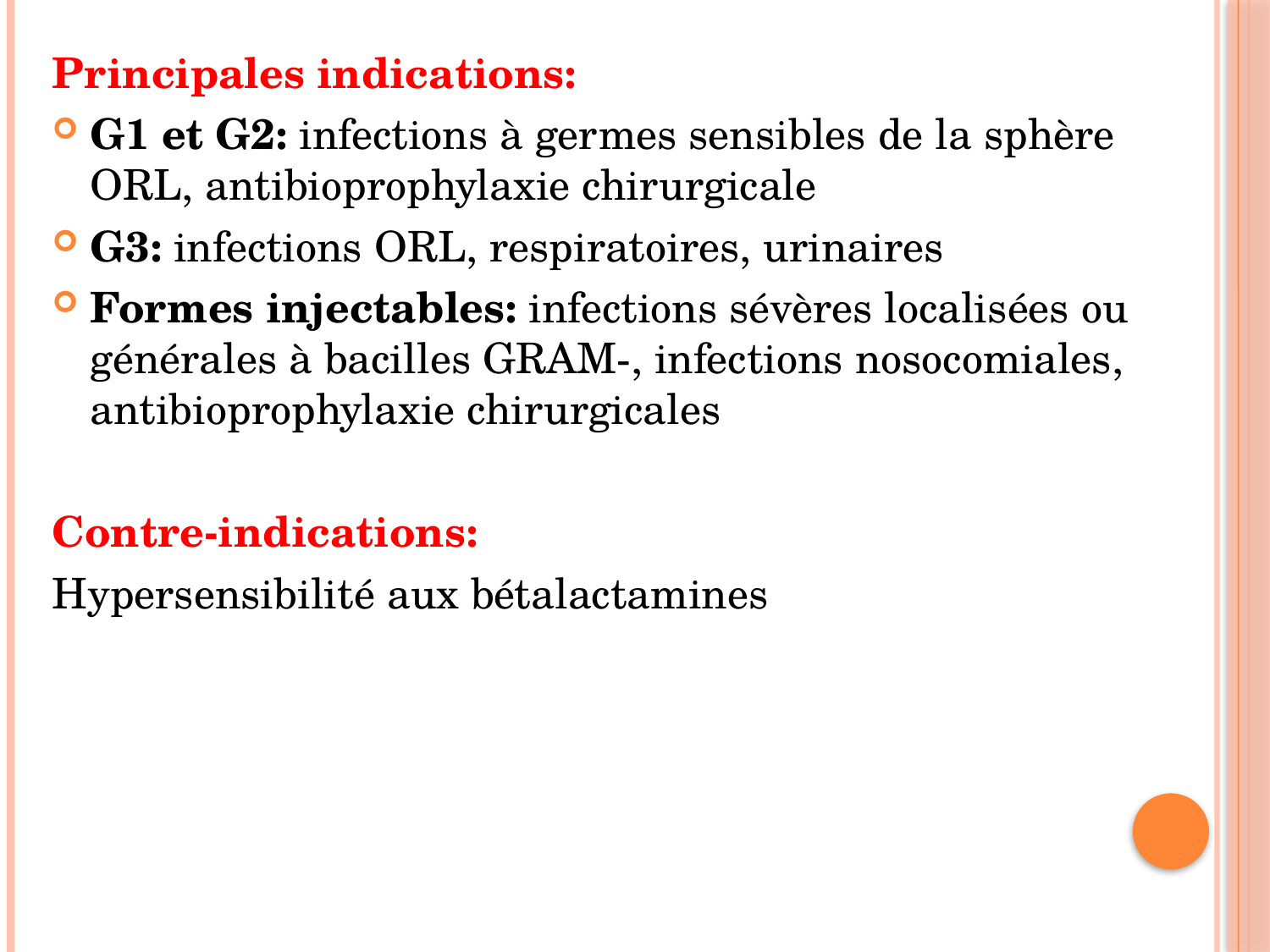

Principales indications:
G1 et G2: infections à germes sensibles de la sphère ORL, antibioprophylaxie chirurgicale
G3: infections ORL, respiratoires, urinaires
Formes injectables: infections sévères localisées ou générales à bacilles GRAM-, infections nosocomiales, antibioprophylaxie chirurgicales

Contre-indications:
Hypersensibilité aux bétalactamines